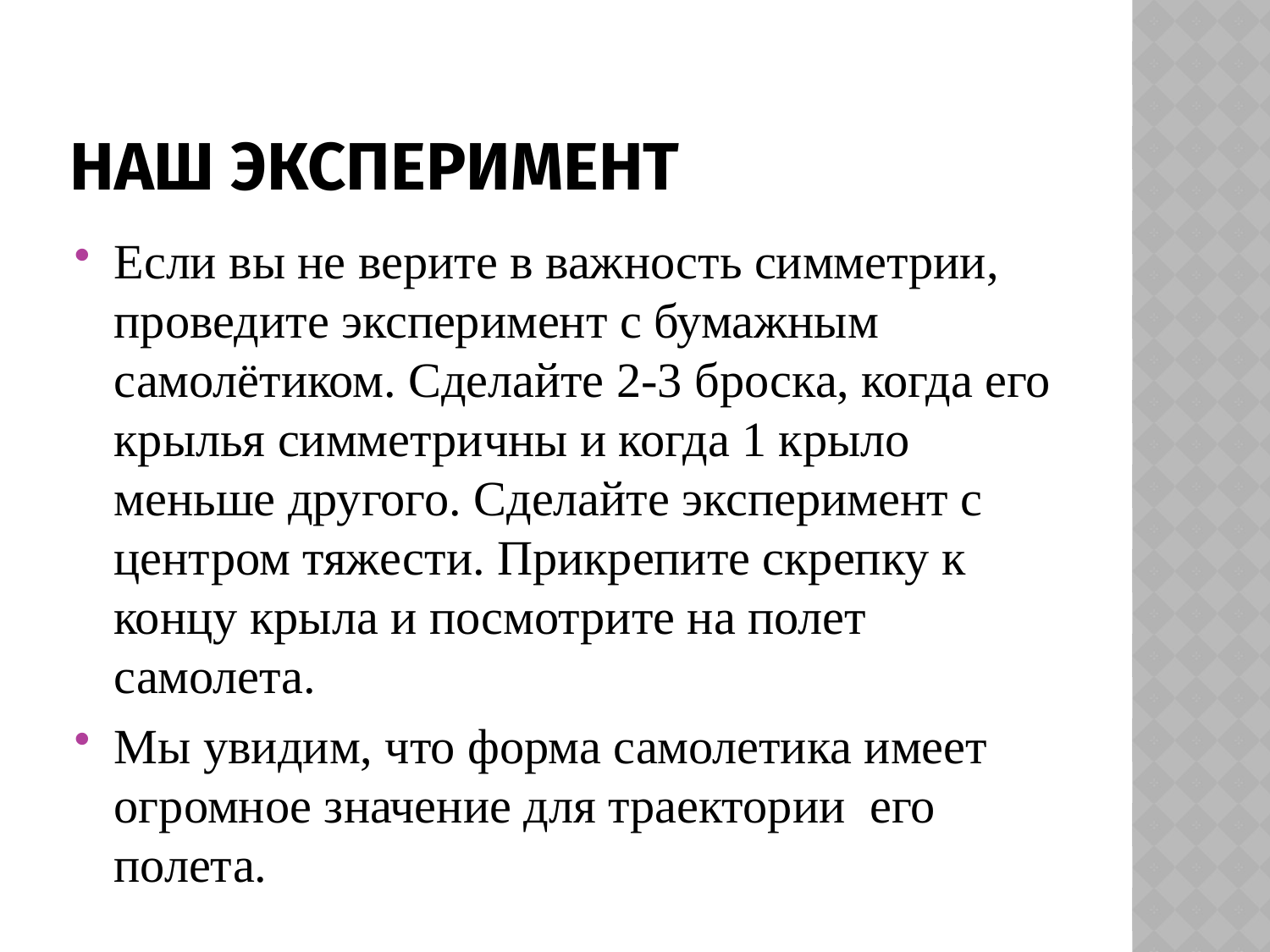

# Наш эксперимент
Если вы не верите в важность симметрии, проведите эксперимент с бумажным самолётиком. Сделайте 2-3 броска, когда его крылья симметричны и когда 1 крыло меньше другого. Сделайте эксперимент с центром тяжести. Прикрепите скрепку к концу крыла и посмотрите на полет самолета.
Мы увидим, что форма самолетика имеет огромное значение для траектории  его полета.